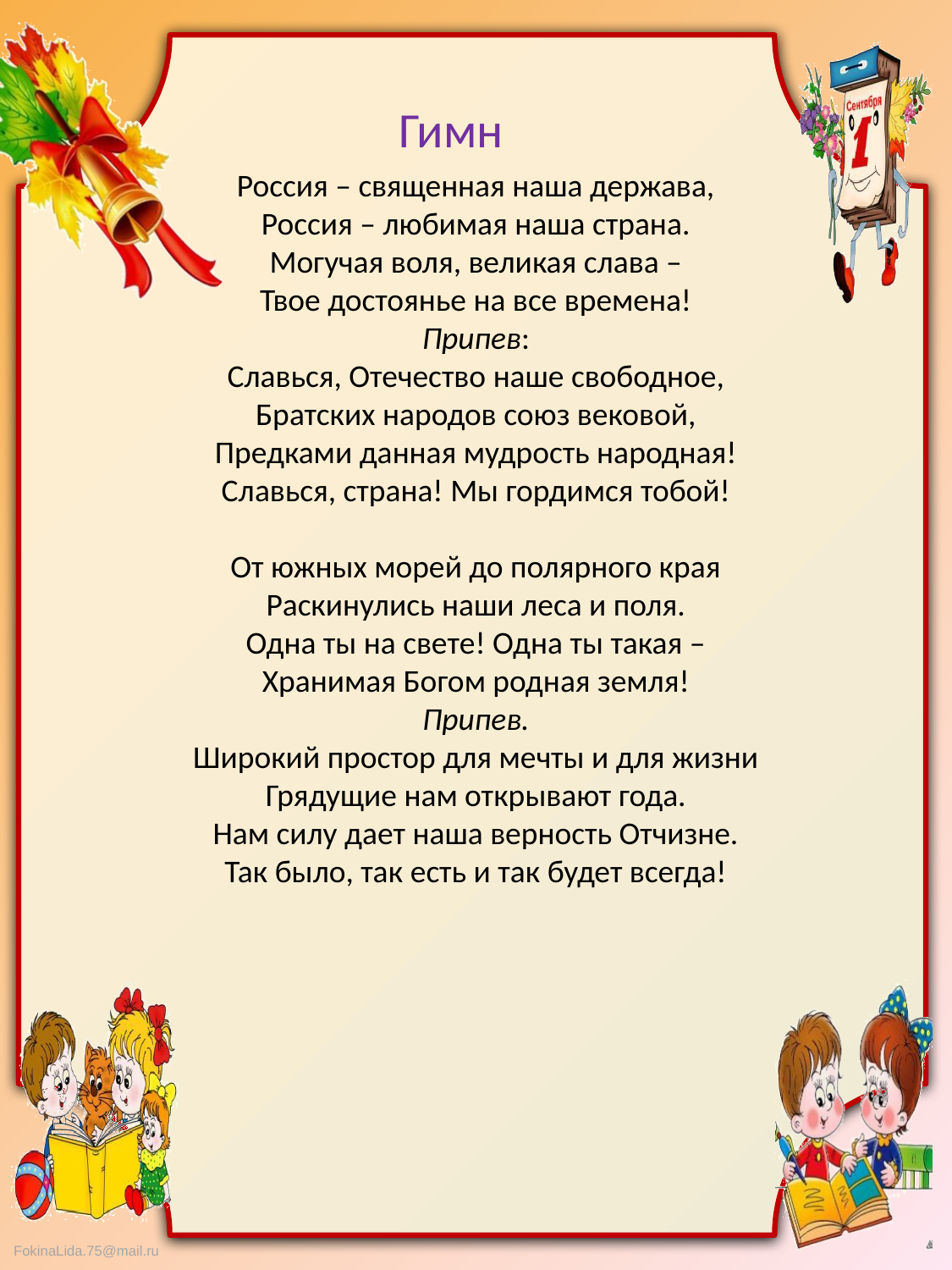

Гимн
Россия – священная наша держава,
Россия – любимая наша страна.
Могучая воля, великая слава –
Твое достоянье на все времена!
Припев:
Славься, Отечество наше свободное,
Братских народов союз вековой,
Предками данная мудрость народная!
Славься, страна! Мы гордимся тобой!

От южных морей до полярного края
Раскинулись наши леса и поля.
Одна ты на свете! Одна ты такая –
Хранимая Богом родная земля!
Припев.
Широкий простор для мечты и для жизни
Грядущие нам открывают года.
Нам силу дает наша верность Отчизне.
Так было, так есть и так будет всегда!